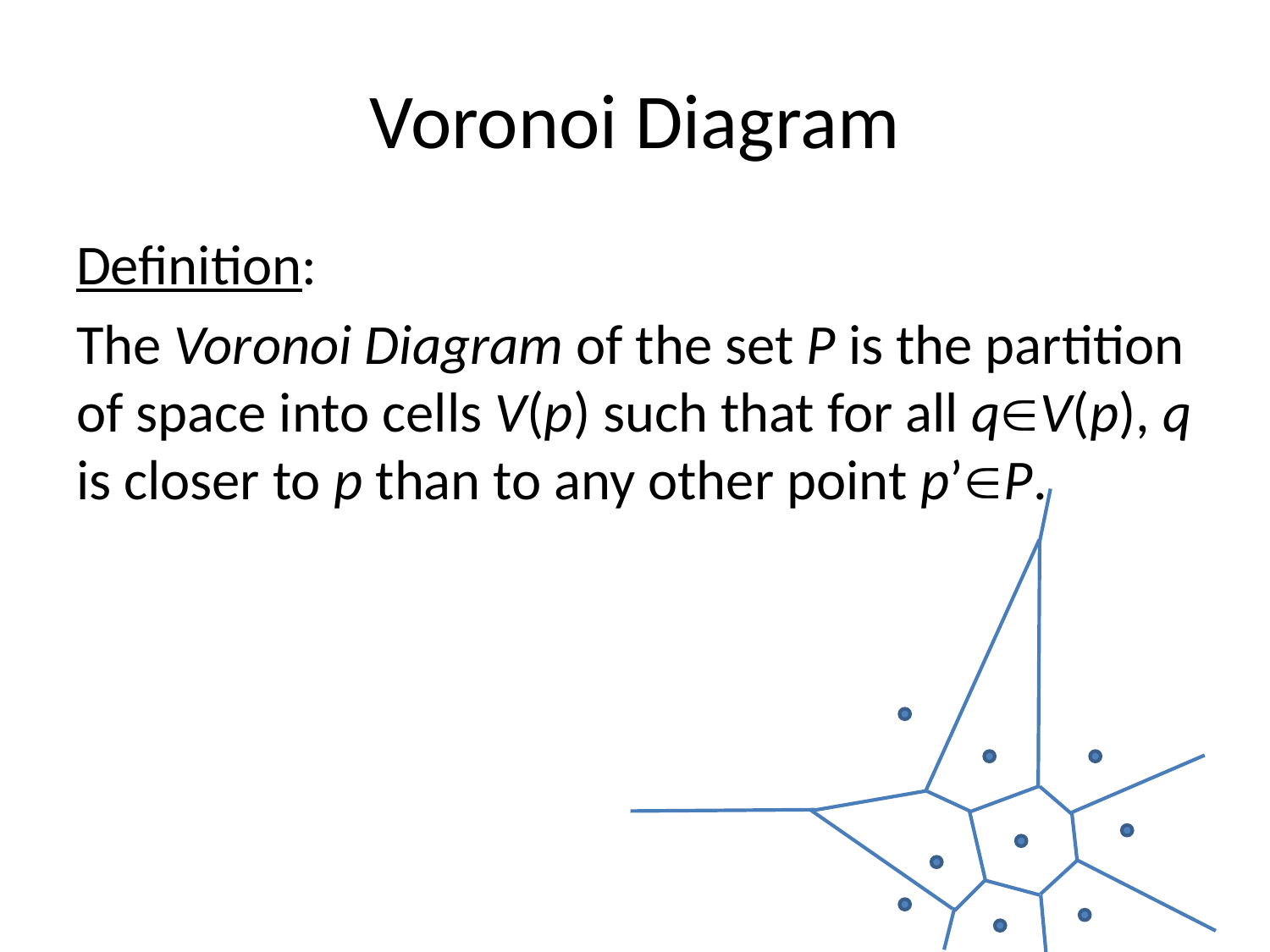

# Voronoi Diagram
Definition:
The Voronoi Diagram of the set P is the partition of space into cells V(p) such that for all q∈V(p), q is closer to p than to any other point p’∈P.